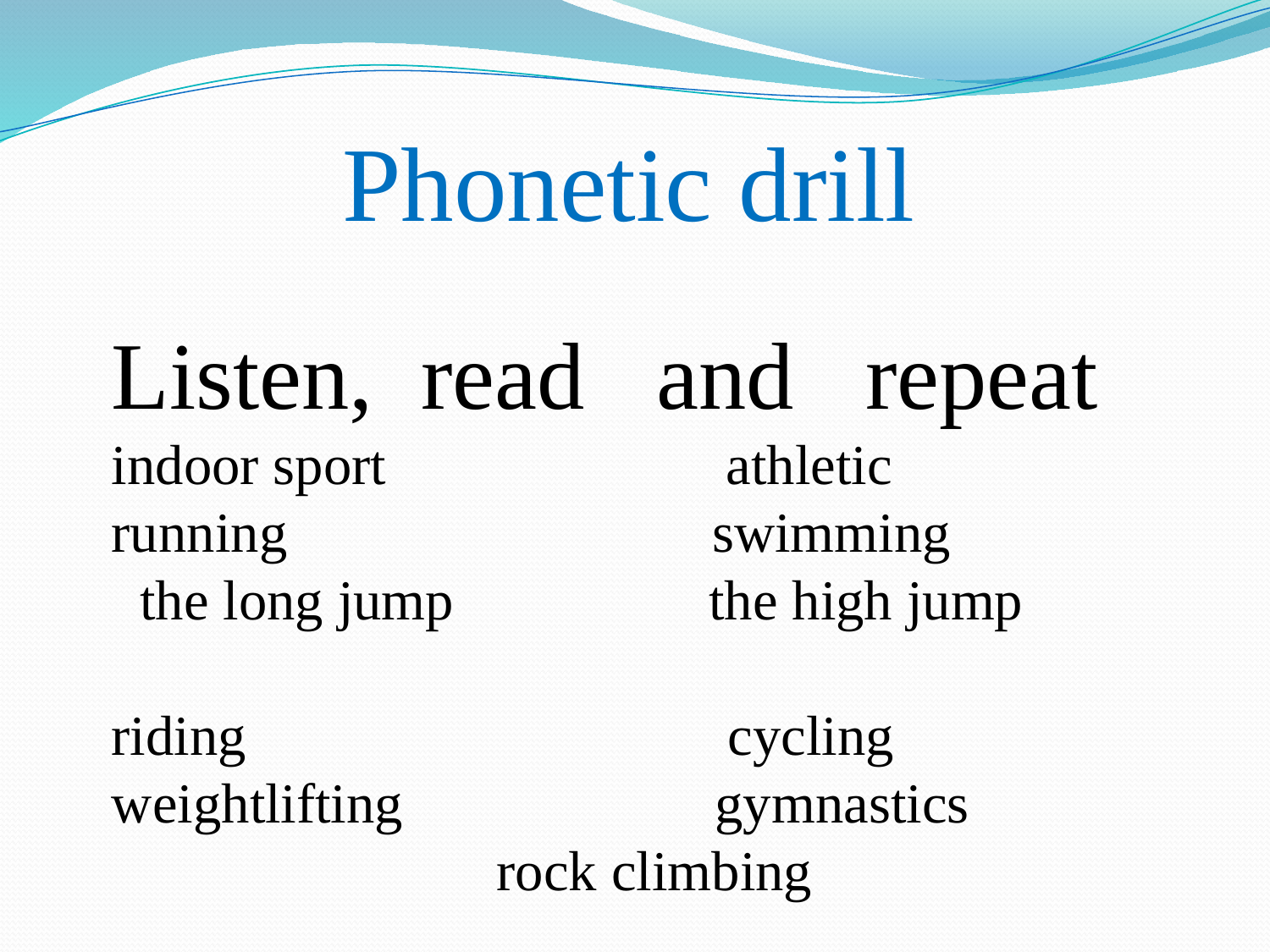

Phonetic drill
Listen,  read   and   repeat
indoor sport                        athletic                      running                              swimming                    the long jump                  the high jump
riding                                  cycling weightlifting                      gymnastics
rock climbing